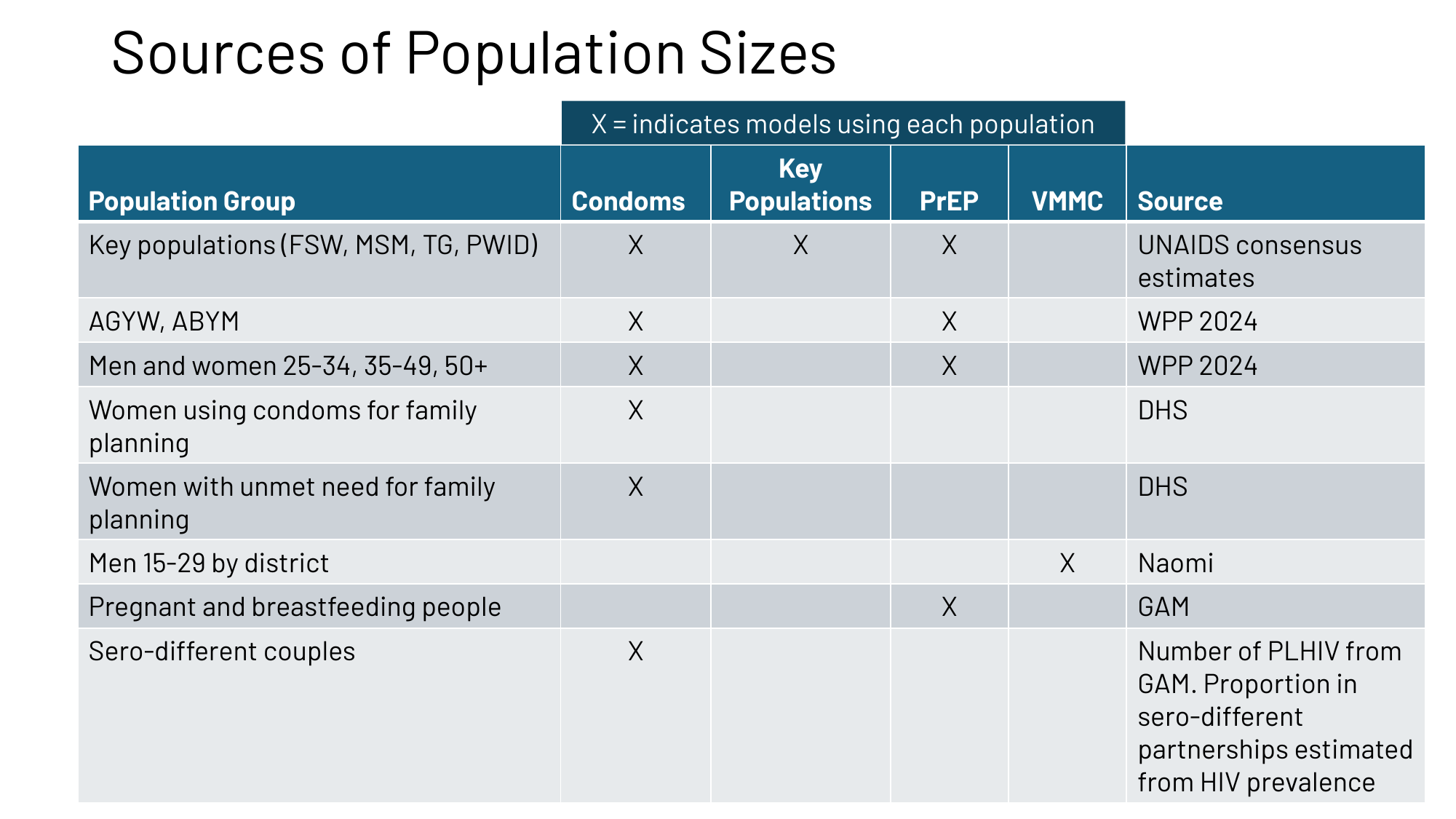

# Sources of Population Sizes
X = indicates models using each population
| Population Group | Condoms | Key Populations | PrEP | VMMC | Source |
| --- | --- | --- | --- | --- | --- |
| Key populations (FSW, MSM, TG, PWID) | X | X | X |  | UNAIDS consensus estimates |
| AGYW, ABYM | X |  | X |  | WPP 2024 |
| Men and women 25-34, 35-49, 50+ | X |  | X |  | WPP 2024 |
| Women using condoms for family planning | X |  |  |  | DHS |
| Women with unmet need for family planning | X |  |  |  | DHS |
| Men 15-29 by district |  |  |  | X | Naomi |
| Pregnant and breastfeeding people |  |  | X |  | GAM |
| Sero-different couples | X |  |  |  | Number of PLHIV from GAM. Proportion in sero-different partnerships estimated from HIV prevalence |
9